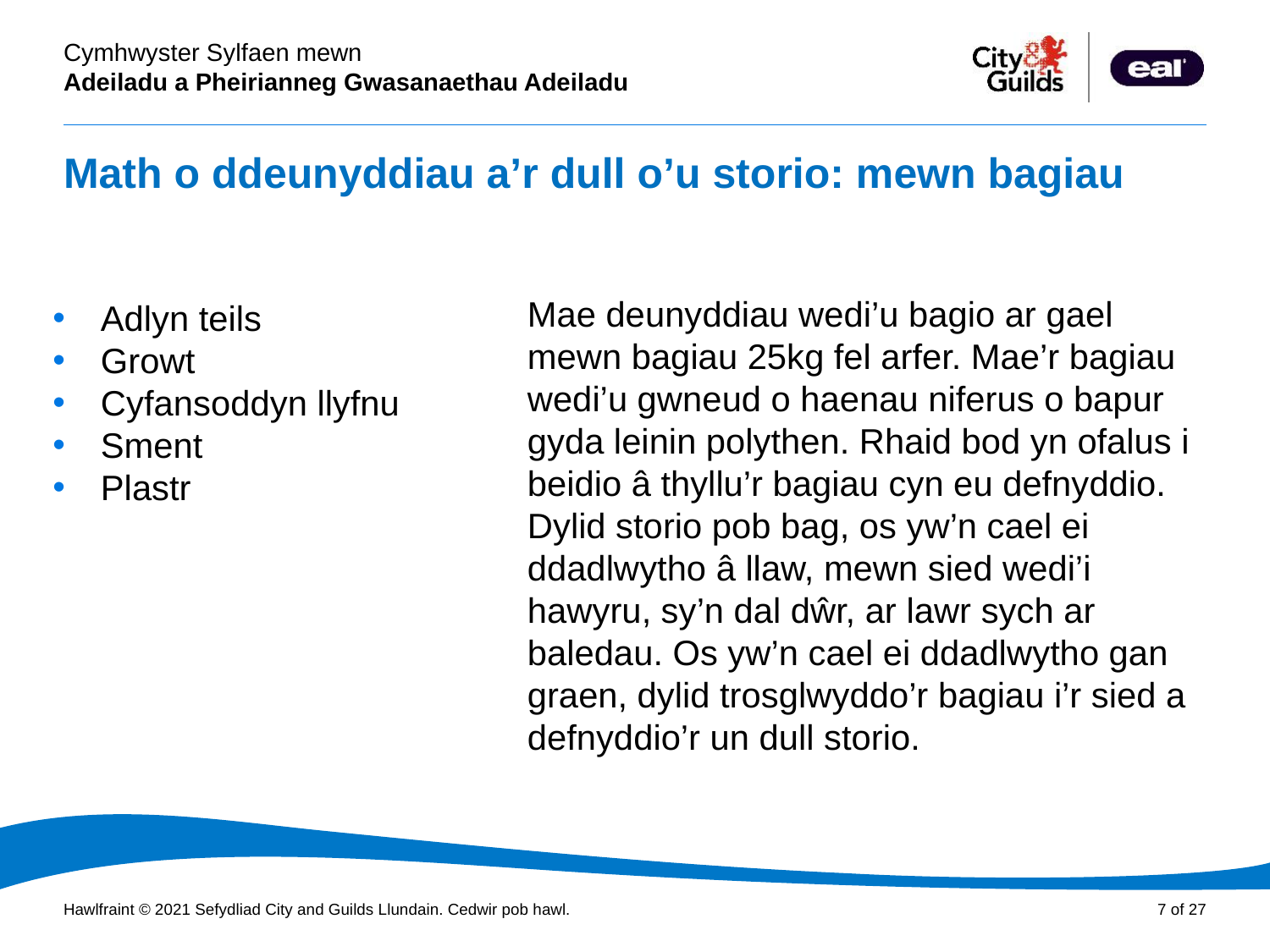

# Math o ddeunyddiau a’r dull o’u storio: mewn bagiau

Cyflwyniad PowerPoint

Adlyn teils
Growt
Cyfansoddyn llyfnu
Sment
Plastr

Mae deunyddiau wedi’u bagio ar gael mewn bagiau 25kg fel arfer. Mae’r bagiau wedi’u gwneud o haenau niferus o bapur gyda leinin polythen. Rhaid bod yn ofalus i beidio â thyllu’r bagiau cyn eu defnyddio. Dylid storio pob bag, os yw’n cael ei ddadlwytho â llaw, mewn sied wedi’i hawyru, sy’n dal dŵr, ar lawr sych ar baledau. Os yw’n cael ei ddadlwytho gan graen, dylid trosglwyddo’r bagiau i’r sied a defnyddio’r un dull storio.